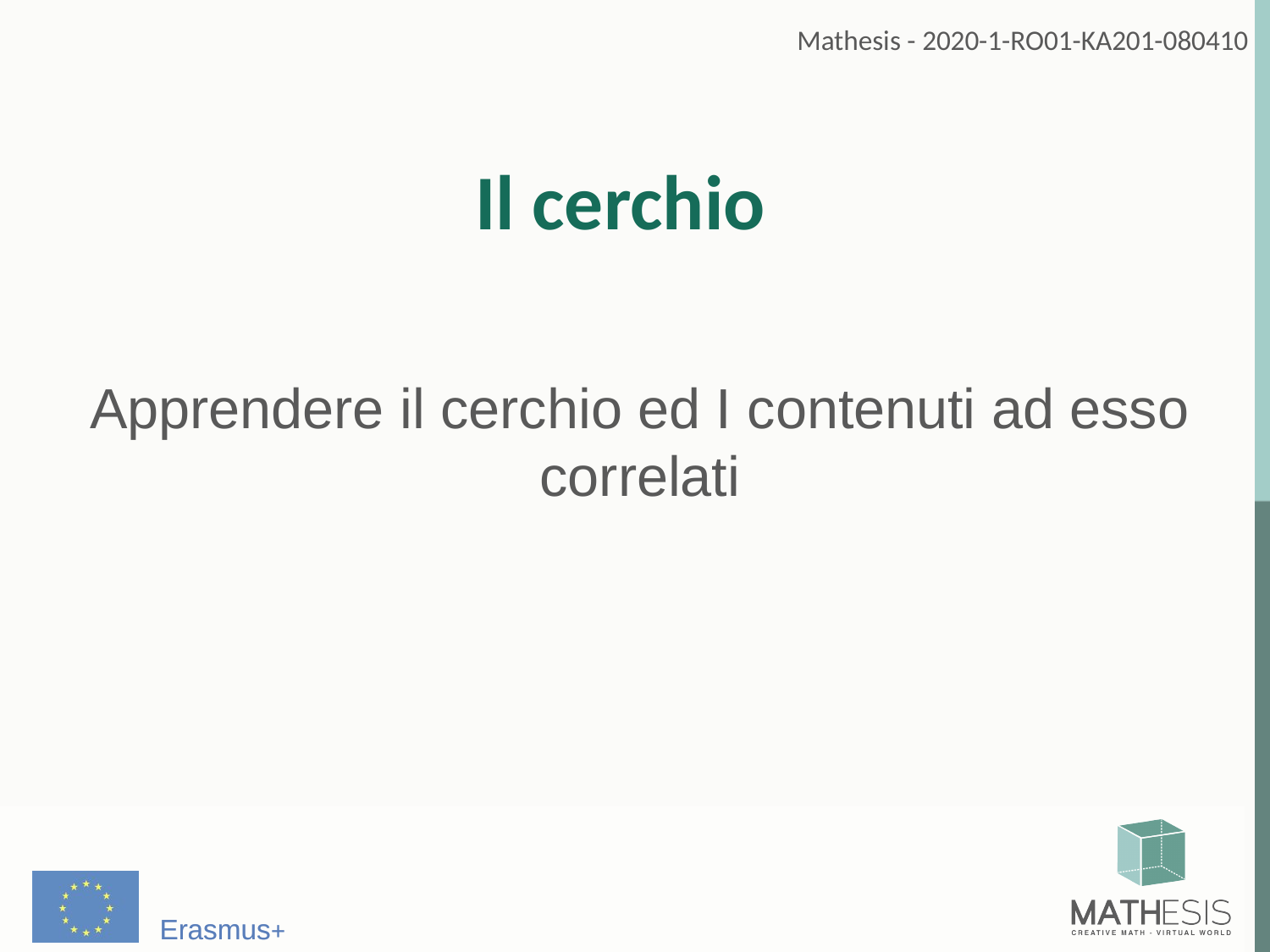

# Il cerchio
Apprendere il cerchio ed I contenuti ad esso correlati